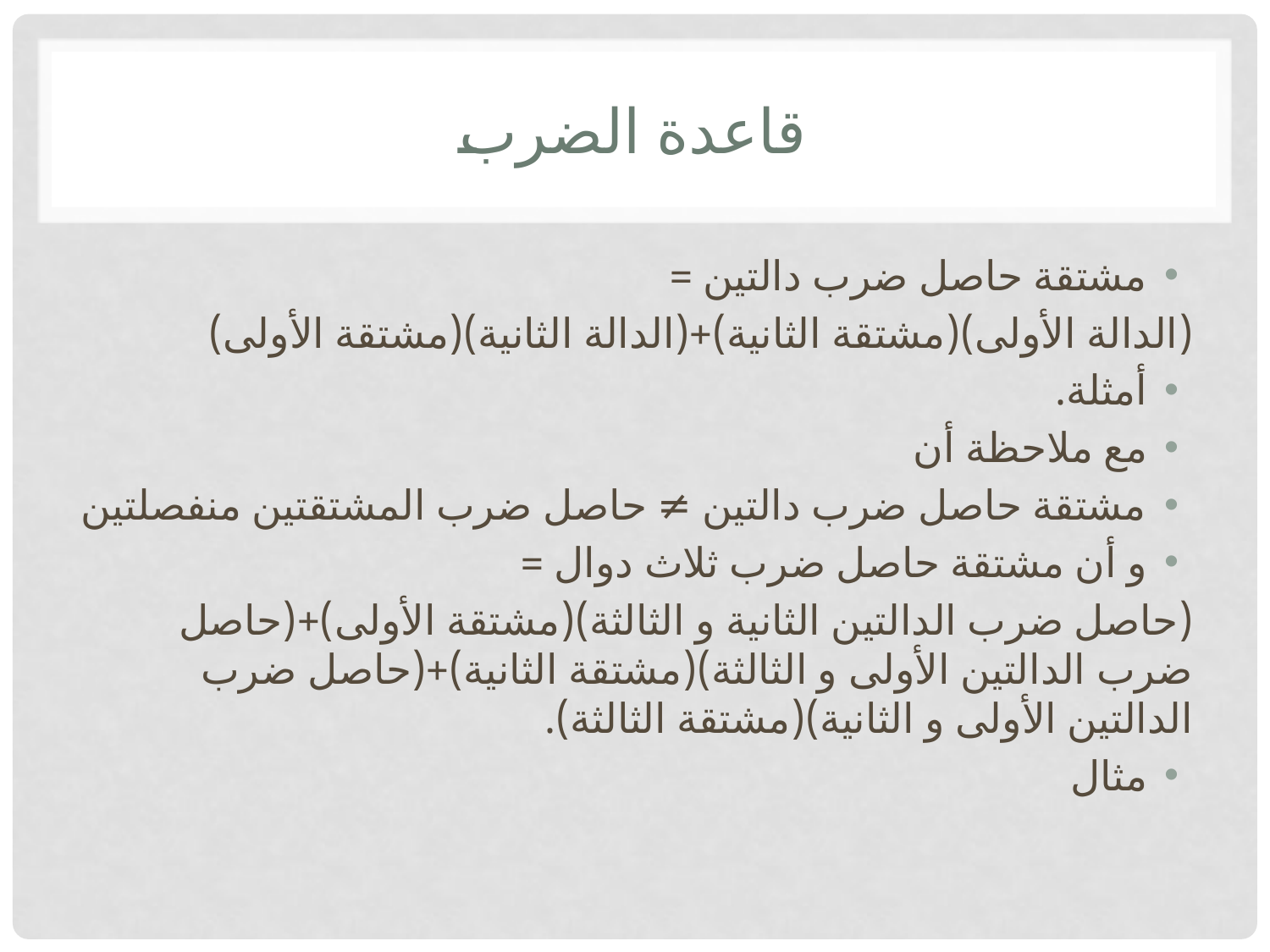

# قاعدة الضرب
مشتقة حاصل ضرب دالتين =
(الدالة الأولى)(مشتقة الثانية)+(الدالة الثانية)(مشتقة الأولى)
أمثلة.
مع ملاحظة أن
مشتقة حاصل ضرب دالتين ≠ حاصل ضرب المشتقتين منفصلتين
و أن مشتقة حاصل ضرب ثلاث دوال =
(حاصل ضرب الدالتين الثانية و الثالثة)(مشتقة الأولى)+(حاصل ضرب الدالتين الأولى و الثالثة)(مشتقة الثانية)+(حاصل ضرب الدالتين الأولى و الثانية)(مشتقة الثالثة).
مثال